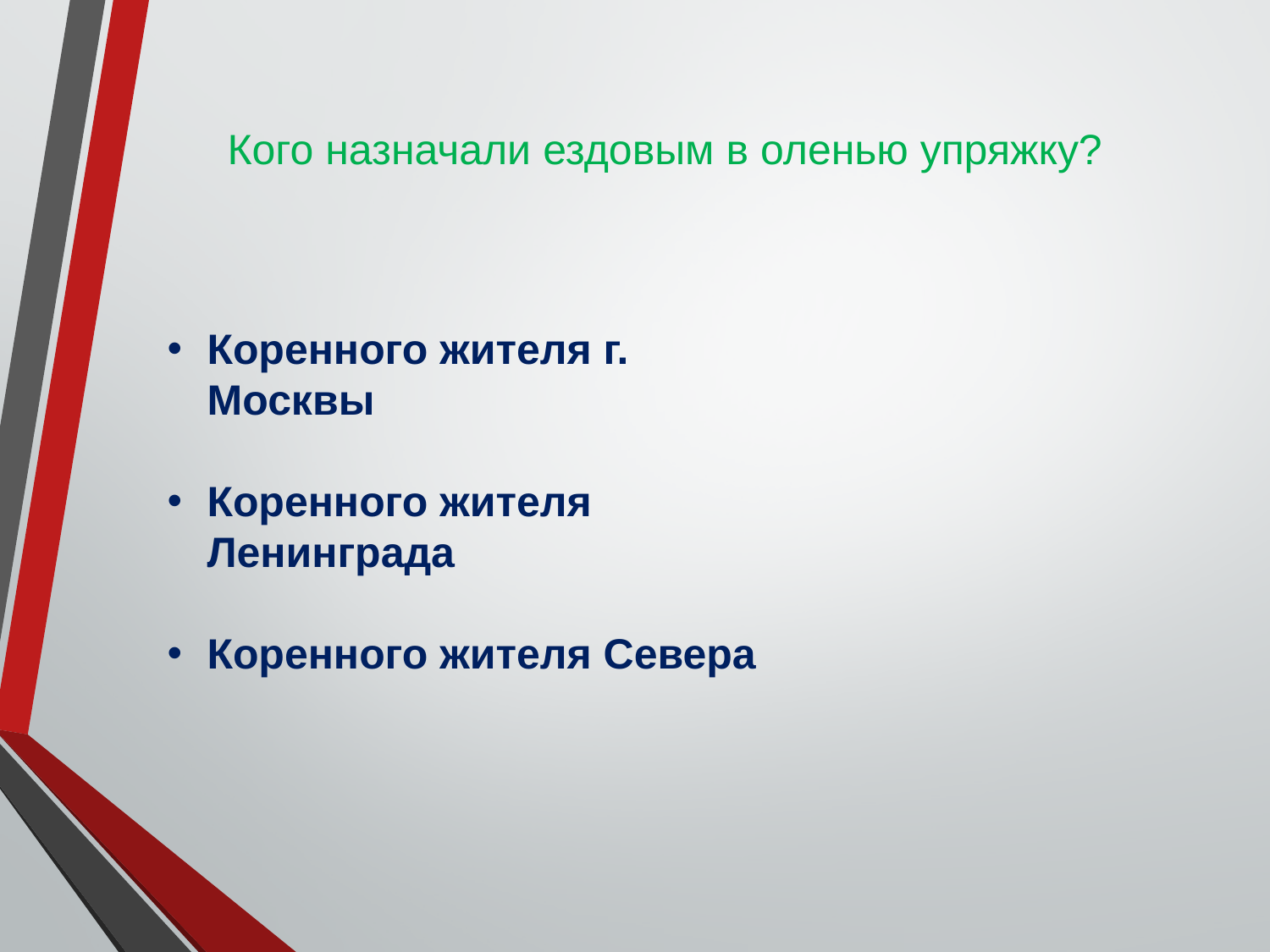

Кого назначали ездовым в оленью упряжку?
Коренного жителя г. Москвы

Коренного жителя Ленинграда

Коренного жителя Севера